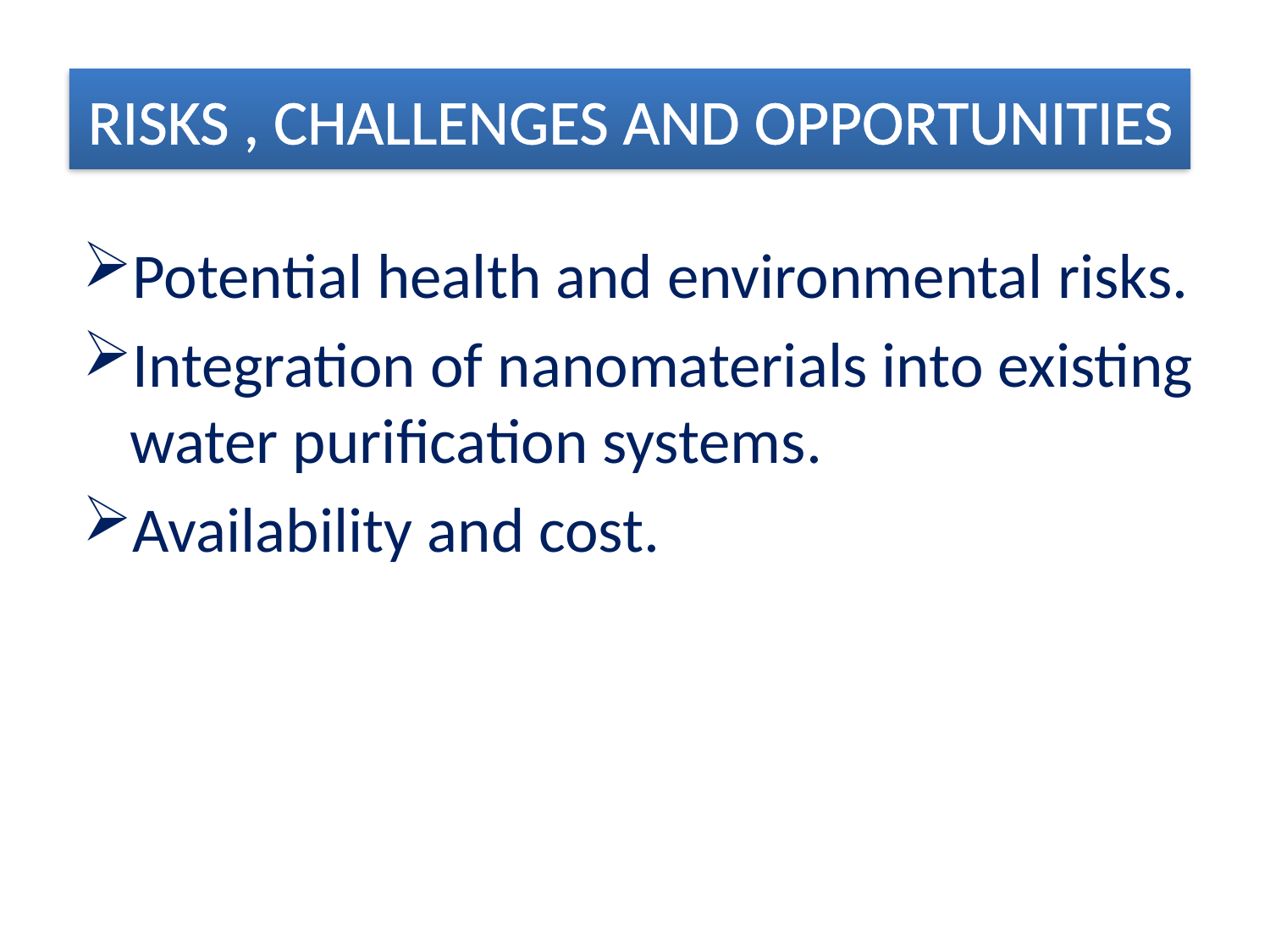

# Risks , challenges and opportunities

Potential health and environmental risks.
Integration of nanomaterials into existing water purification systems.
Availability and cost.